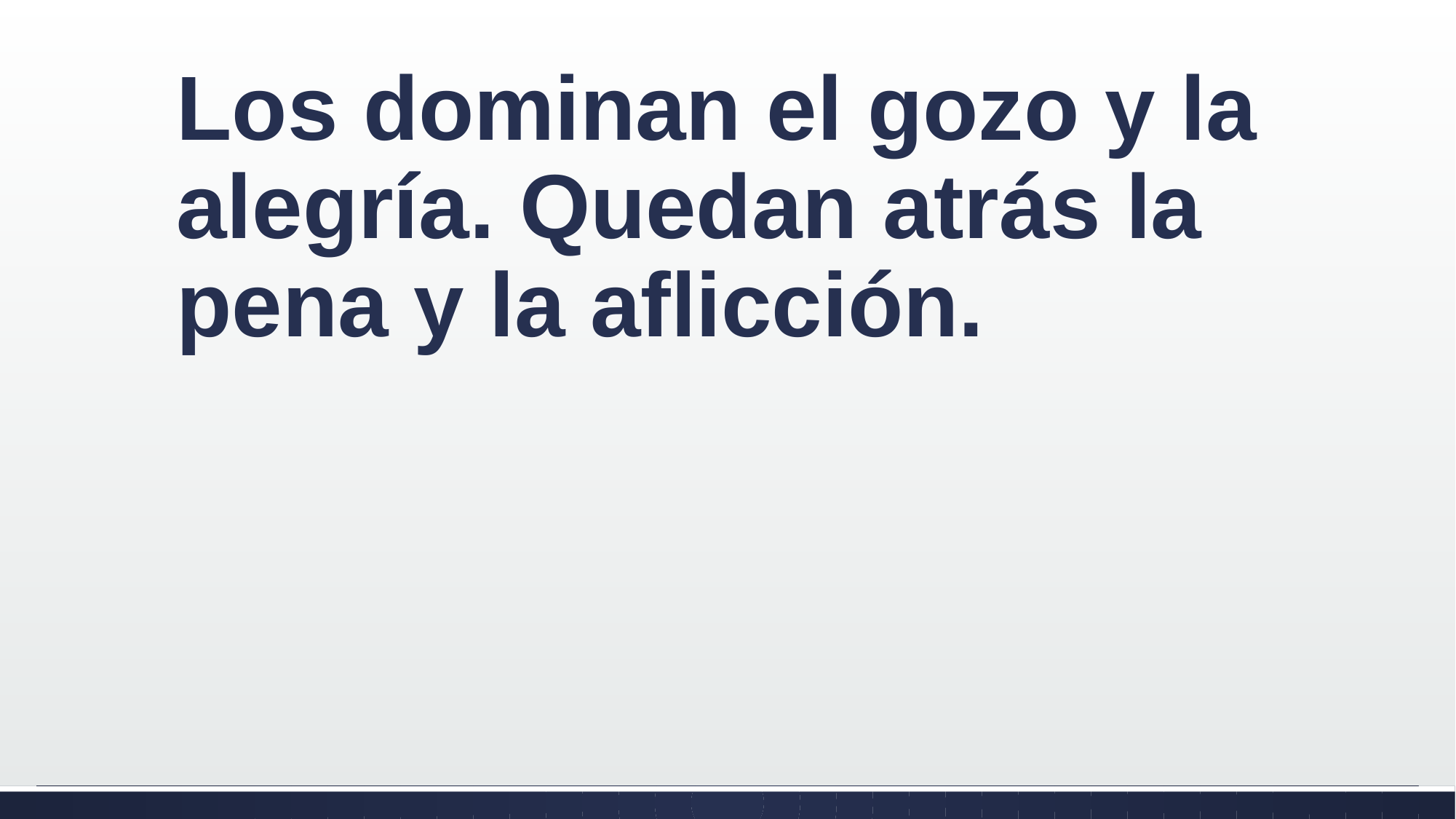

#
Los dominan el gozo y la alegría. Quedan atrás la pena y la aflicción.